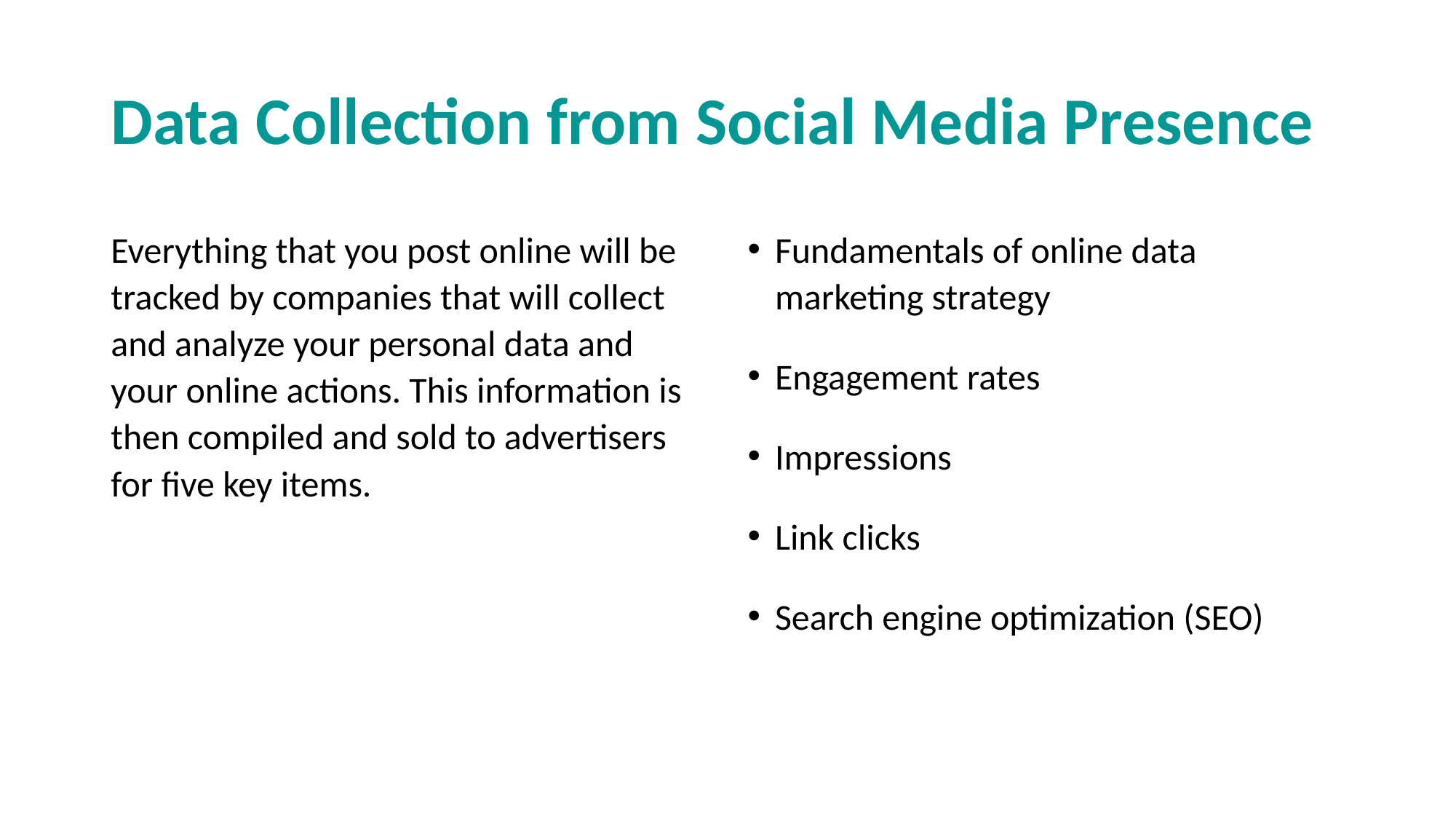

# Data Collection from Social Media Presence
Everything that you post online will be tracked by companies that will collect and analyze your personal data and your online actions. This information is then compiled and sold to advertisers for five key items.
Fundamentals of online data marketing strategy
Engagement rates
Impressions
Link clicks
Search engine optimization (SEO)